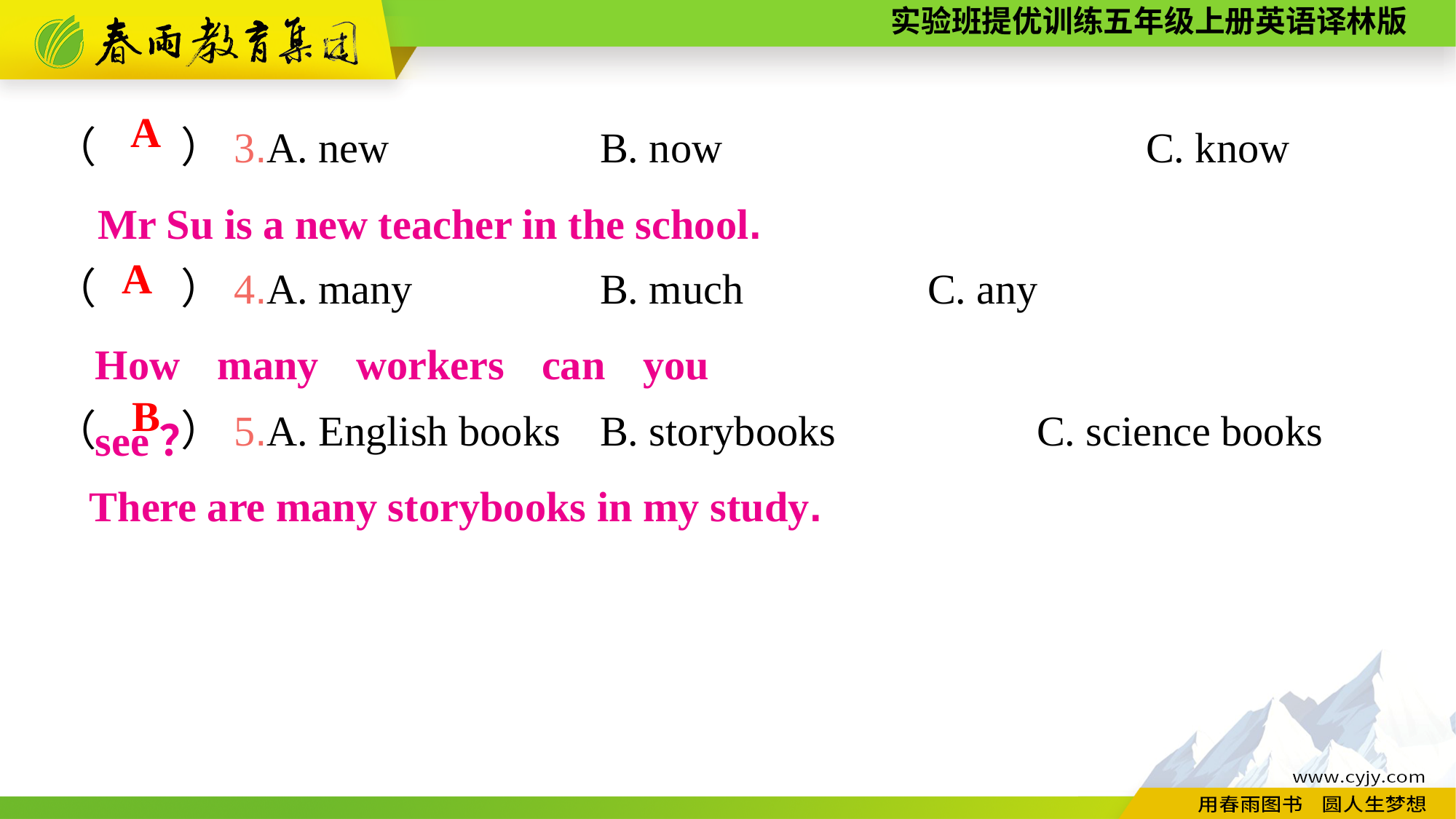

（　　）3.A. new		B. now				C. know

（　　）4.A. many		B. much		C. any

（　　）5.A. English books	B. storybooks		C. science books
A
Mr Su is a new teacher in the school.
A
How many workers can you see？
B
There are many storybooks in my study.